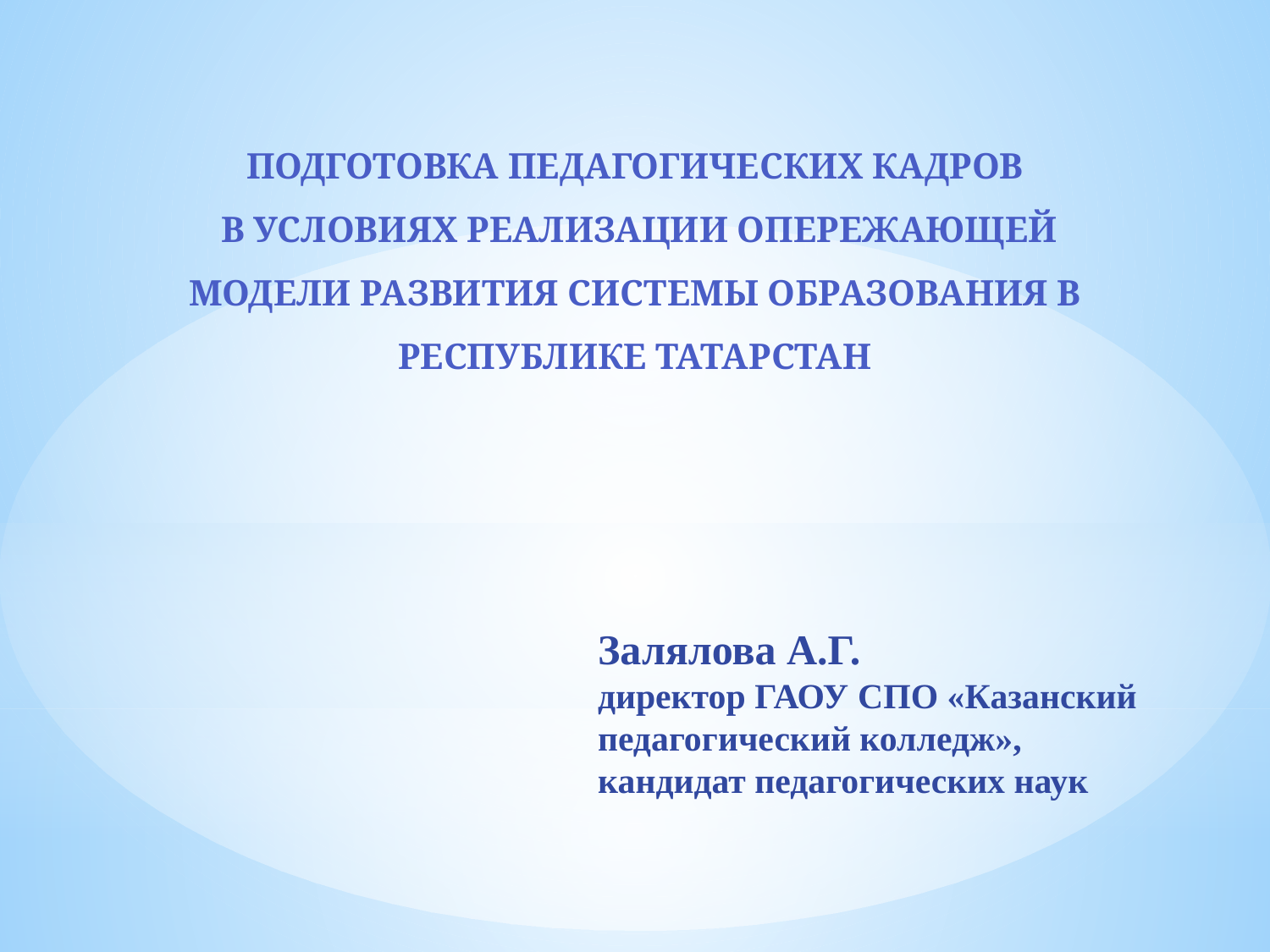

Подготовка педагогических кадров
 в условиях реализации опережающей модели развития системы образования в Республике Татарстан

# Залялова А.Г. директор ГАОУ СПО «Казанский педагогический колледж», кандидат педагогических наук